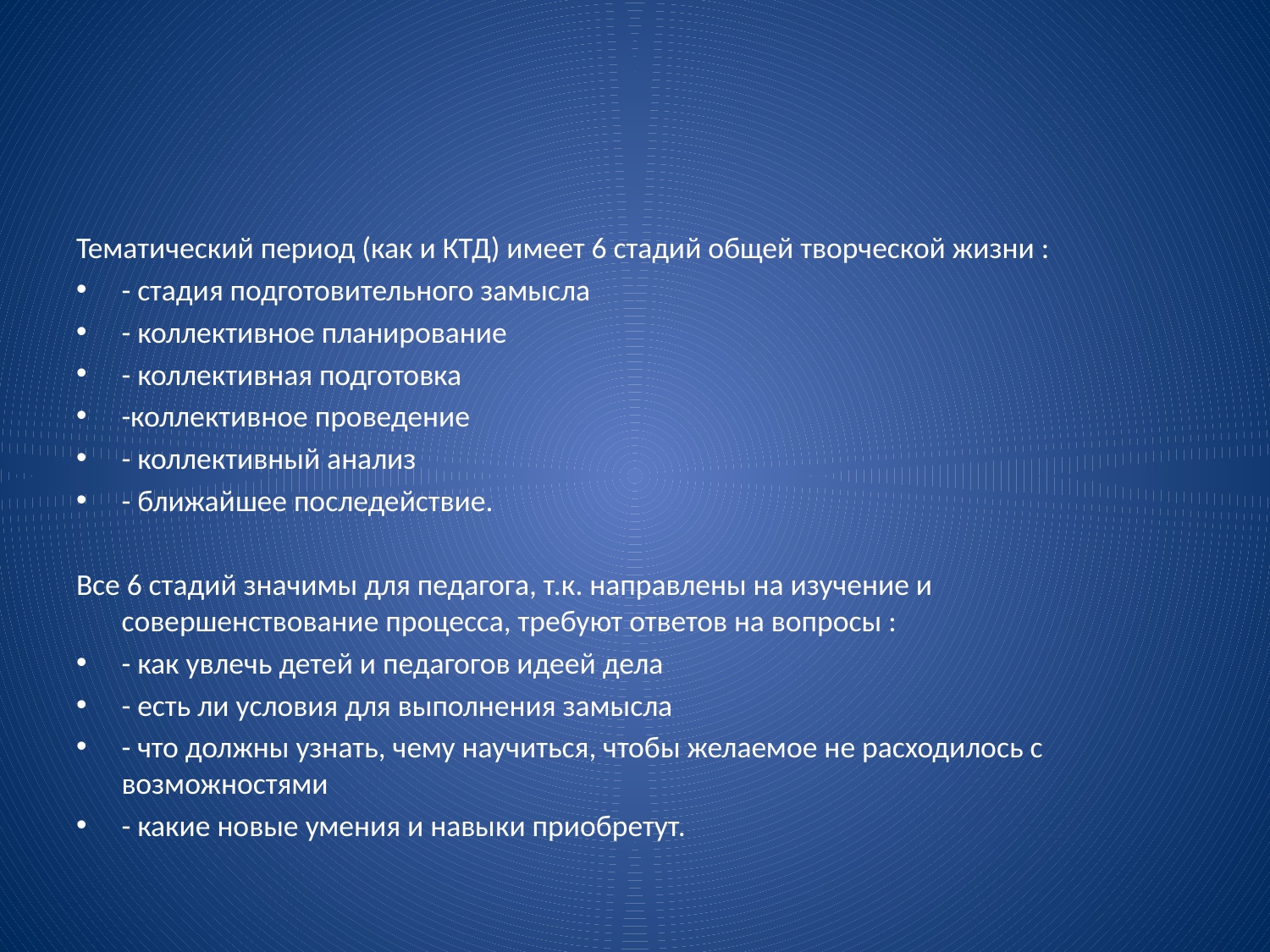

#
Тематический период (как и КТД) имеет 6 стадий общей творческой жизни :
- стадия подготовительного замысла
- коллективное планирование
- коллективная подготовка
-коллективное проведение
- коллективный анализ
- ближайшее последействие.

Все 6 стадий значимы для педагога, т.к. направлены на изучение и совершенствование процесса, требуют ответов на вопросы :
- как увлечь детей и педагогов идеей дела
- есть ли условия для выполнения замысла
- что должны узнать, чему научиться, чтобы желаемое не расходилось с возможностями
- какие новые умения и навыки приобретут.